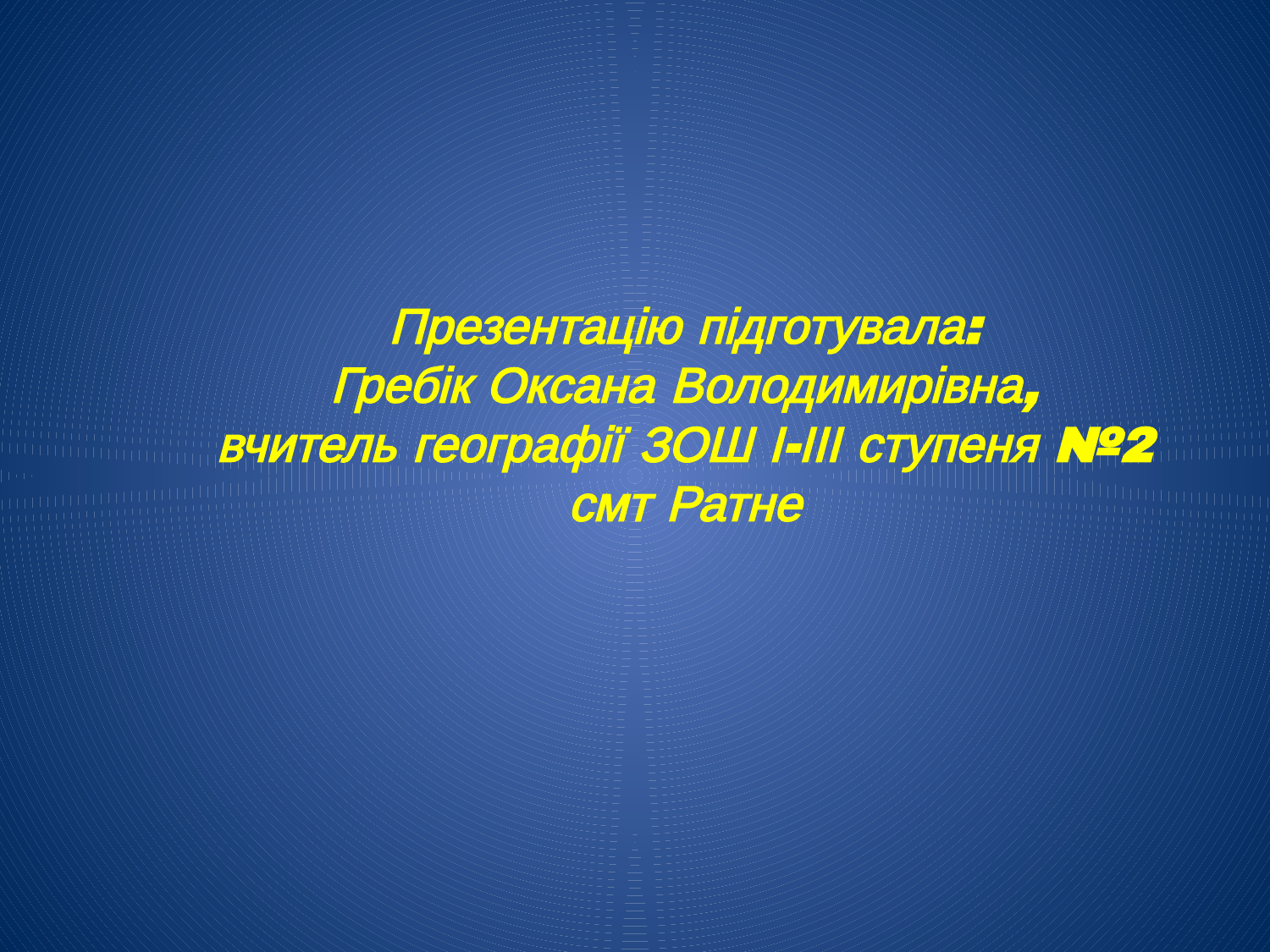

Презентацію підготувала:
Гребік Оксана Володимирівна,
вчитель географії ЗОШ І-ІІІ ступеня №2 смт Ратне